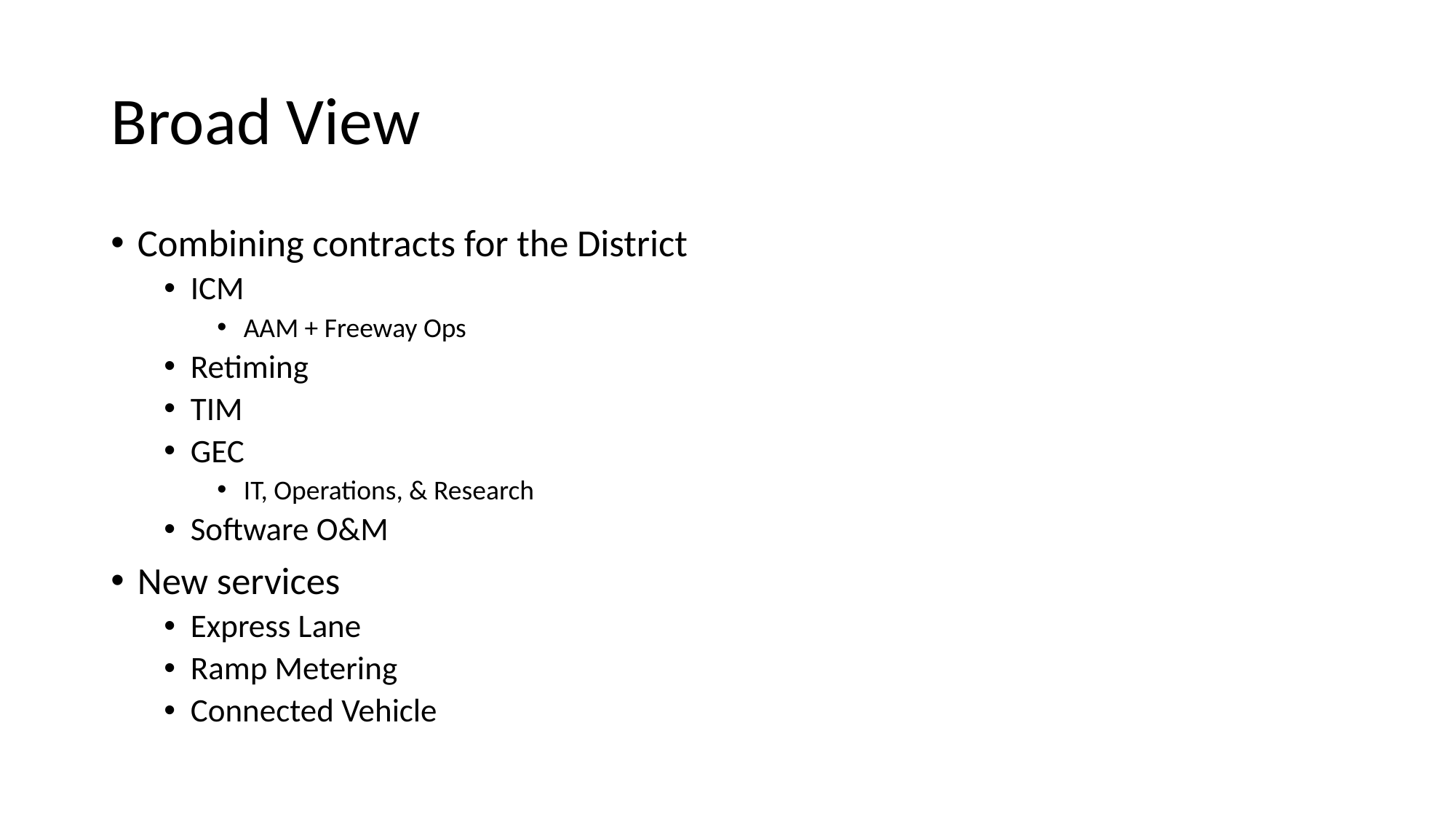

# Broad View
Combining contracts for the District
ICM
AAM + Freeway Ops
Retiming
TIM
GEC
IT, Operations, & Research
Software O&M
New services
Express Lane
Ramp Metering
Connected Vehicle